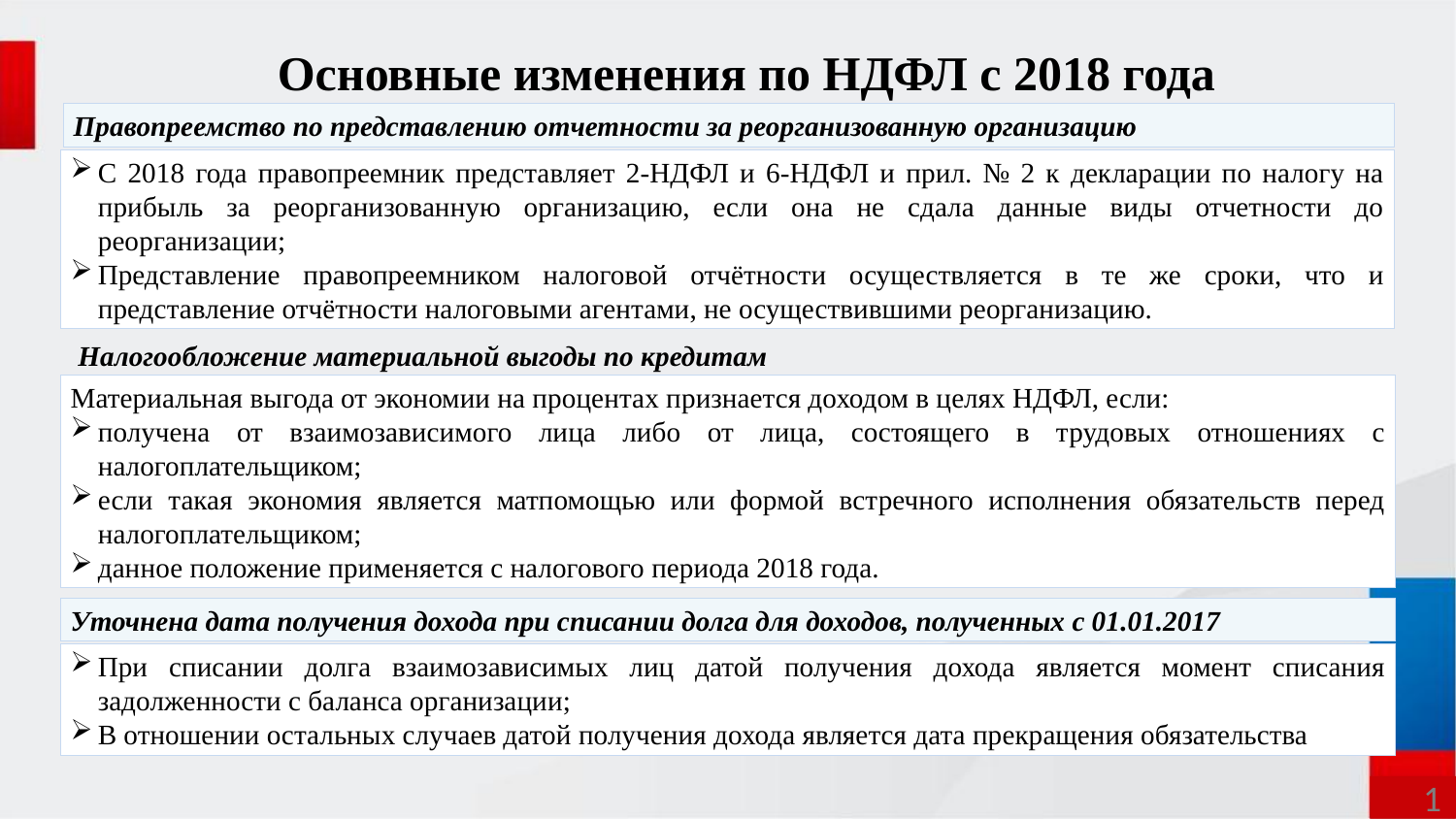

# Основные изменения по НДФЛ с 2018 года
Правопреемство по представлению отчетности за реорганизованную организацию
С 2018 года правопреемник представляет 2-НДФЛ и 6-НДФЛ и прил. № 2 к декларации по налогу на прибыль за реорганизованную организацию, если она не сдала данные виды отчетности до реорганизации;
Представление правопреемником налоговой отчётности осуществляется в те же сроки, что и представление отчётности налоговыми агентами, не осуществившими реорганизацию.
Налогообложение материальной выгоды по кредитам
Материальная выгода от экономии на процентах признается доходом в целях НДФЛ, если:
получена от взаимозависимого лица либо от лица, состоящего в трудовых отношениях с налогоплательщиком;
если такая экономия является матпомощью или формой встречного исполнения обязательств перед налогоплательщиком;
данное положение применяется с налогового периода 2018 года.
Уточнена дата получения дохода при списании долга для доходов, полученных с 01.01.2017
При списании долга взаимозависимых лиц датой получения дохода является момент списания задолженности с баланса организации;
В отношении остальных случаев датой получения дохода является дата прекращения обязательства

1